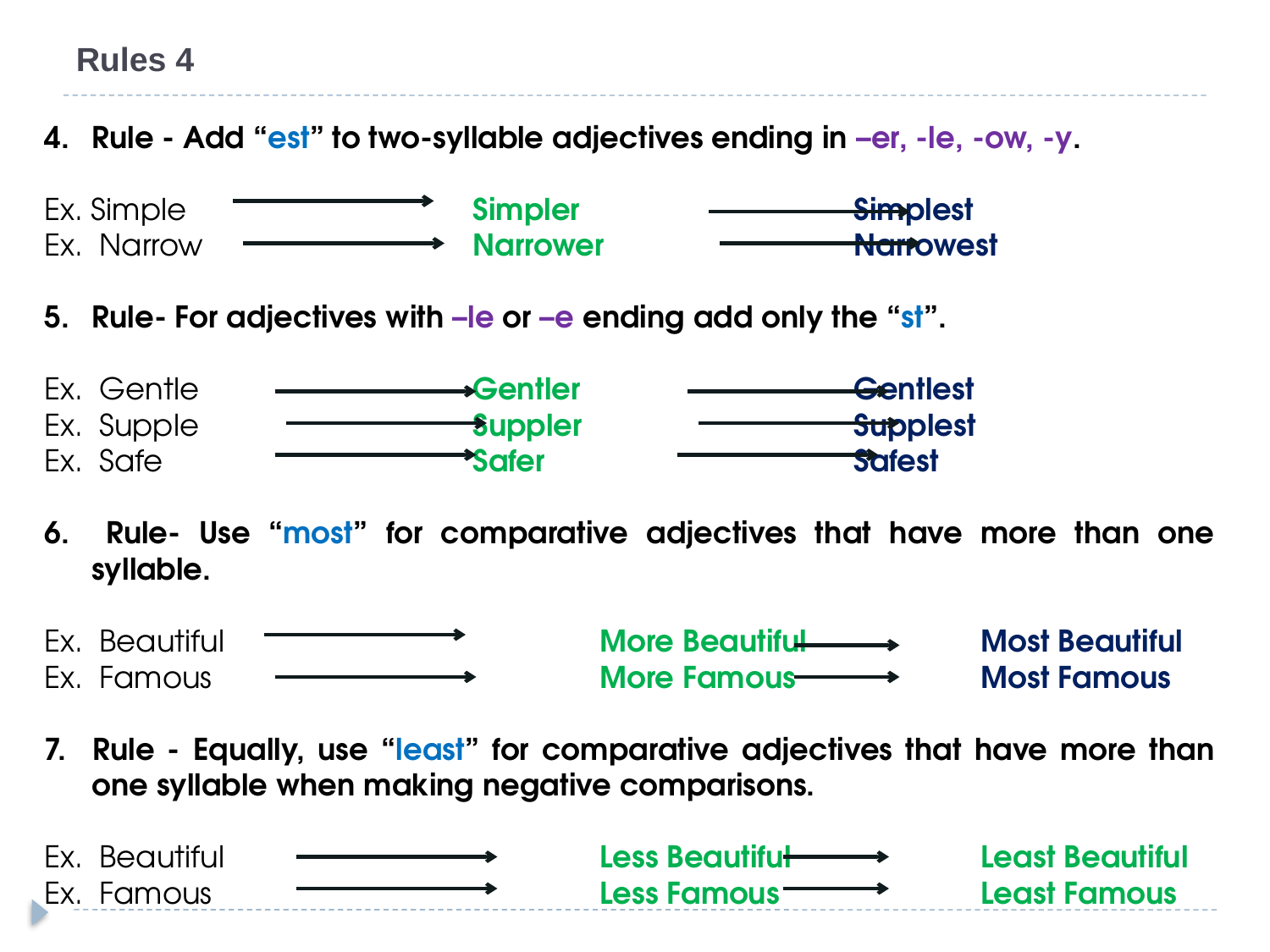

# Rules 4

Rule - Add “est” to two-syllable adjectives ending in –er, -le, -ow, -y.

Ex. Simple 			Simpler 			Simplest
Ex.  Narrow 			Narrower 		Narrowest

Rule- For adjectives with –le or –e ending add only the “st”.

Ex.  Gentle 			Gentler 			Gentlest
Ex.  Supple 			Suppler 			Supplest
Ex.  Safe 			Safer 			Safest

6.  Rule- Use “most” for comparative adjectives that have more than one syllable.

Ex.  Beautiful 			More Beautiful 		Most Beautiful
Ex.  Famous 			More Famous 		Most Famous

7.  Rule - Equally, use “least” for comparative adjectives that have more than one syllable when making negative comparisons.

Ex.  Beautiful 			Less Beautiful 		Least Beautiful
Ex.  Famous 			Less Famous 		Least Famous